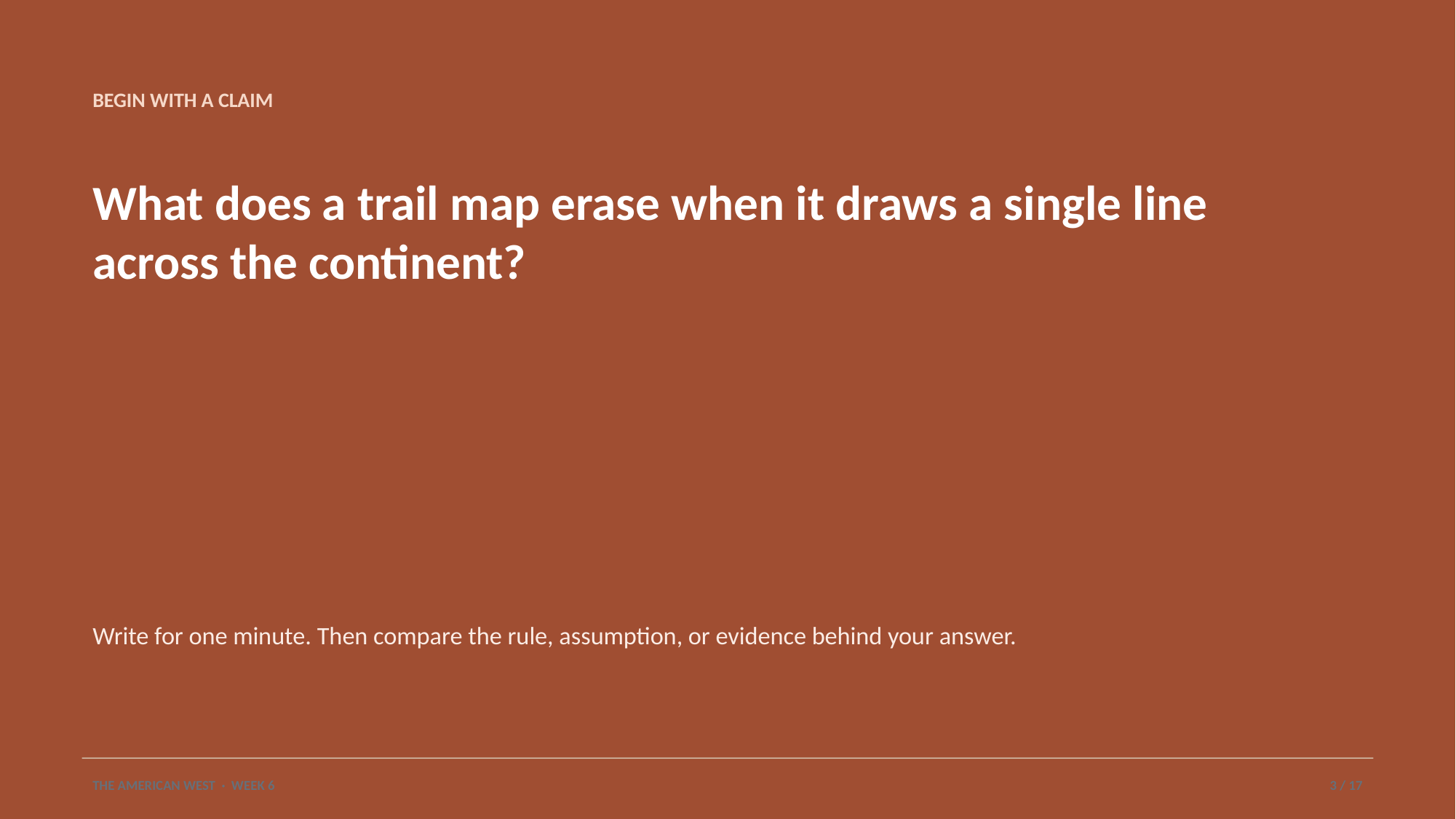

BEGIN WITH A CLAIM
What does a trail map erase when it draws a single line across the continent?
Write for one minute. Then compare the rule, assumption, or evidence behind your answer.

THE AMERICAN WEST  ·  WEEK 6
3 / 17